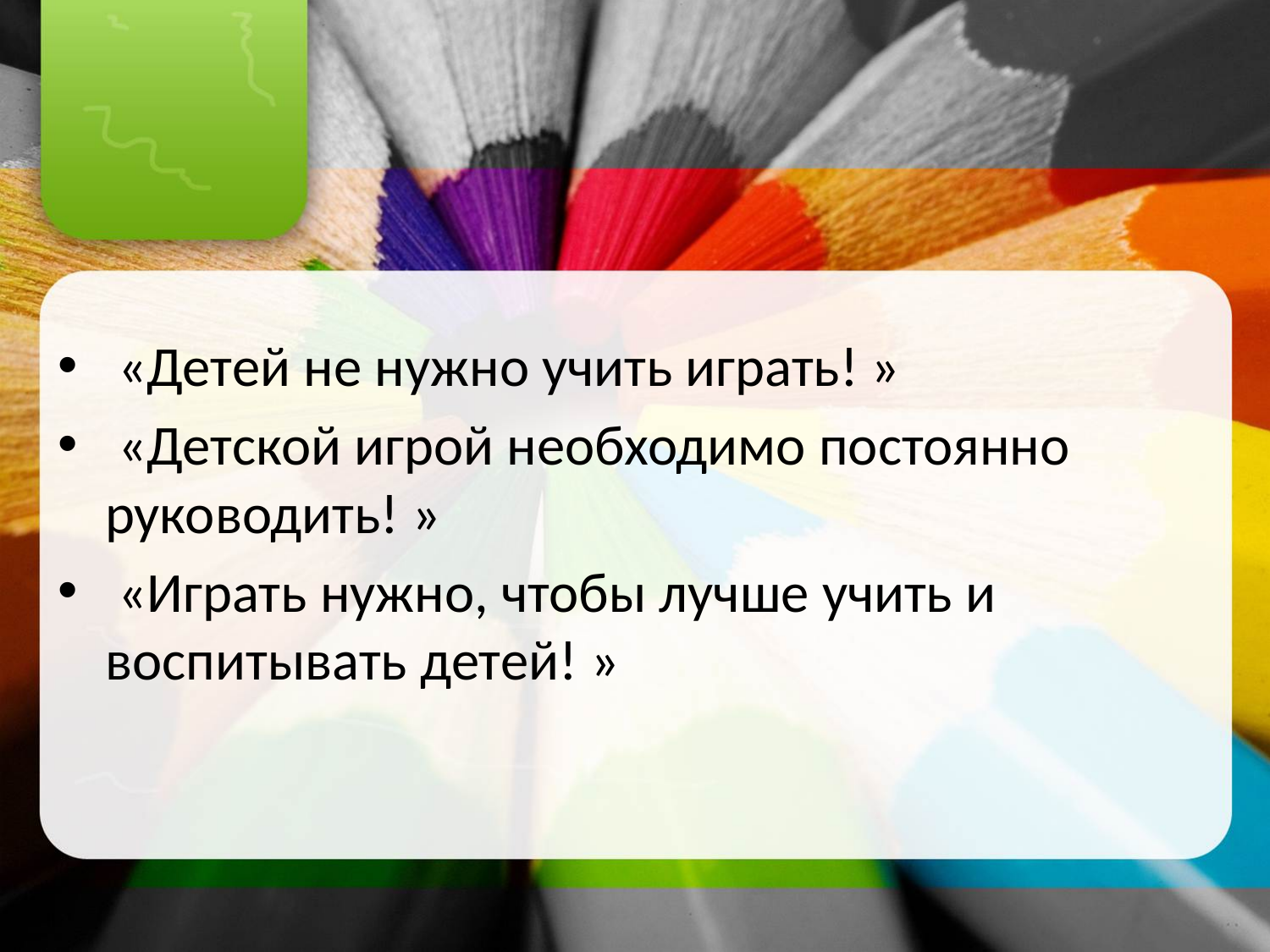

«Детей не нужно учить играть! »
 «Детской игрой необходимо постоянно руководить! »
 «Играть нужно, чтобы лучше учить и воспитывать детей! »